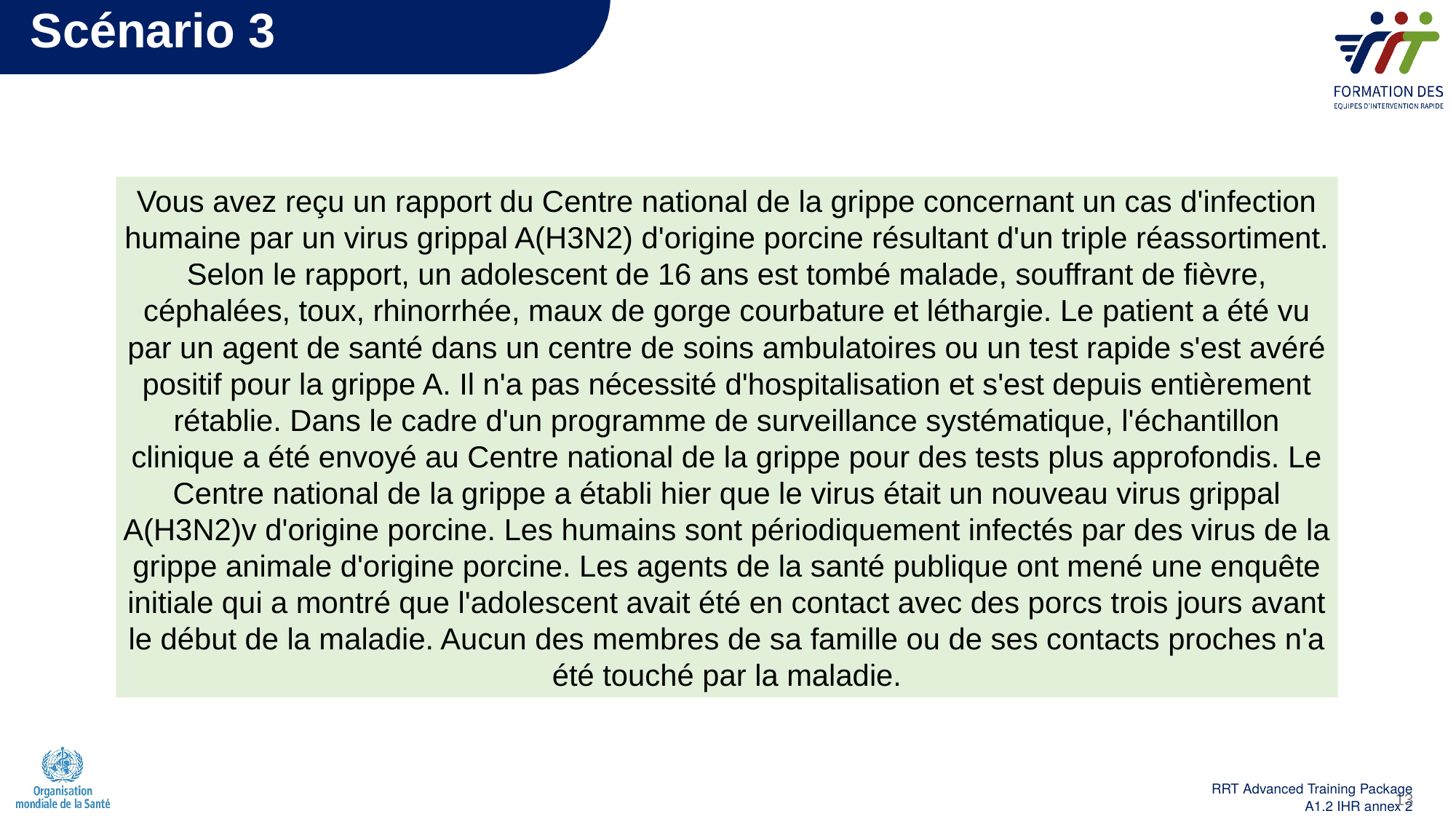

# Scénario 3
Vous avez reçu un rapport du Centre national de la grippe concernant un cas d'infection humaine par un virus grippal A(H3N2) d'origine porcine résultant d'un triple réassortiment. Selon le rapport, un adolescent de 16 ans est tombé malade, souffrant de fièvre, céphalées, toux, rhinorrhée, maux de gorge courbature et léthargie. Le patient a été vu par un agent de santé dans un centre de soins ambulatoires ou un test rapide s'est avéré positif pour la grippe A. Il n'a pas nécessité d'hospitalisation et s'est depuis entièrement rétablie. Dans le cadre d'un programme de surveillance systématique, l'échantillon clinique a été envoyé au Centre national de la grippe pour des tests plus approfondis. Le Centre national de la grippe a établi hier que le virus était un nouveau virus grippal A(H3N2)v d'origine porcine. Les humains sont périodiquement infectés par des virus de la grippe animale d'origine porcine. Les agents de la santé publique ont mené une enquête initiale qui a montré que l'adolescent avait été en contact avec des porcs trois jours avant le début de la maladie. Aucun des membres de sa famille ou de ses contacts proches n'a été touché par la maladie.